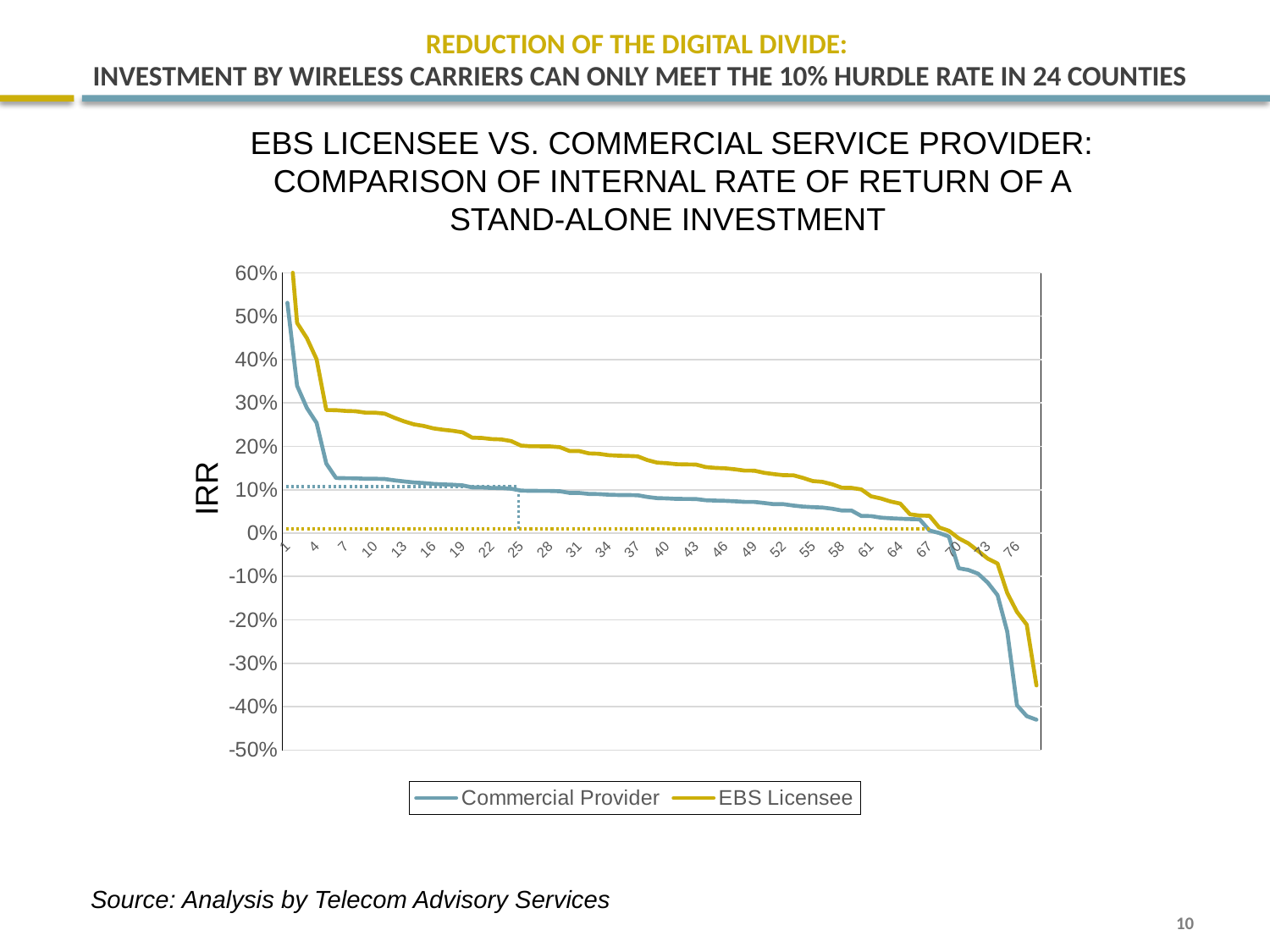

# REDUCTION OF THE DIGITAL DIVIDE: INVESTMENT BY WIRELESS CARRIERS CAN ONLY MEET THE 10% HURDLE RATE IN 24 COUNTIES
EBS LICENSEE VS. COMMERCIAL SERVICE PROVIDER: COMPARISON OF INTERNAL RATE OF RETURN OF A STAND-ALONE INVESTMENT

### Chart

| Category | Commercial Provider | EBS Licensee |
|---|---|---|
| 1 | 0.5309 | 0.7452382477615227 |
| 2 | 0.3396 | 0.48439614986276824 |
| 3 | 0.2886 | 0.44957148649351075 |
| 4 | 0.2541 | 0.400723549895146 |
| 5 | 0.1603 | 0.2837214514656037 |
| 6 | 0.1271 | 0.28342113028518967 |
| 7 | 0.1266 | 0.2816967909971655 |
| 8 | 0.1264 | 0.2808998939643199 |
| 9 | 0.1254 | 0.27773445071489333 |
| 10 | 0.1254 | 0.2775575712983298 |
| 11 | 0.1248 | 0.27548007659104945 |
| 12 | 0.1217 | 0.26581273149056606 |
| 13 | 0.1191 | 0.25759219007077094 |
| 14 | 0.1168 | 0.2507554209839735 |
| 15 | 0.1155 | 0.24706089796097985 |
| 16 | 0.1135 | 0.2414434444079656 |
| 17 | 0.1124 | 0.23834802495119556 |
| 18 | 0.1115 | 0.2358886540815872 |
| 19 | 0.1102 | 0.23235485126965116 |
| 20 | 0.1055 | 0.22007516209302835 |
| 21 | 0.1052 | 0.2193931209644553 |
| 22 | 0.1042 | 0.2168624394631522 |
| 23 | 0.1039 | 0.2159774995591901 |
| 24 | 0.1024 | 0.21219264737334442 |
| 25 | 0.0981 | 0.20179320598233863 |
| 26 | 0.0975 | 0.20020859126416868 |
| 27 | 0.0974 | 0.2000591587677416 |
| 28 | 0.0973 | 0.19982243405545907 |
| 29 | 0.0966 | 0.1981299889012087 |
| 30 | 0.0928 | 0.18929099227780655 |
| 31 | 0.0927 | 0.18915897931511205 |
| 32 | 0.0904 | 0.18376838613563717 |
| 33 | 0.09 | 0.18293445270741104 |
| 34 | 0.0886 | 0.17975388386827307 |
| 35 | 0.088 | 0.17852545867205083 |
| 36 | 0.0878 | 0.17796436162198725 |
| 37 | 0.0874 | 0.17706205727996016 |
| 38 | 0.0835 | 0.16847000753238195 |
| 39 | 0.0807 | 0.16252282280407226 |
| 40 | 0.0801 | 0.1612158169873139 |
| 41 | 0.079 | 0.1589153854682519 |
| 42 | 0.0788 | 0.1584413664688229 |
| 43 | 0.0786 | 0.15813111456201234 |
| 44 | 0.0759 | 0.1523689978930316 |
| 45 | 0.075 | 0.1503967254711509 |
| 46 | 0.0745 | 0.1493894248356169 |
| 47 | 0.0734 | 0.14712671608227135 |
| 48 | 0.072 | 0.14416273230030896 |
| 49 | 0.0719 | 0.14405157874361052 |
| 50 | 0.0695 | 0.1391208124206853 |
| 51 | 0.0668 | 0.1360709313970001 |
| 52 | 0.0667 | 0.13357099522071736 |
| 53 | 0.0636 | 0.13348518259073106 |
| 54 | 0.0612 | 0.12731838403080142 |
| 55 | 0.06 | 0.12002230561294747 |
| 56 | 0.059 | 0.11819597717944696 |
| 57 | 0.0563 | 0.11270293474546023 |
| 58 | 0.0521 | 0.1046539062904599 |
| 59 | 0.052 | 0.10432096679773206 |
| 60 | 0.0396 | 0.10074445488391581 |
| 61 | 0.0394 | 0.08497904440115733 |
| 62 | 0.0358 | 0.07996173989682309 |
| 63 | 0.0343 | 0.07299122029716432 |
| 64 | 0.0333 | 0.06813142501255998 |
| 65 | 0.0324 | 0.04353690977852587 |
| 66 | 0.0318 | 0.04052254132037336 |
| 67 | 0.0062 | 0.04000166738779387 |
| 68 | 0.0003 | 0.013179329938791895 |
| 69 | -0.008 | 0.005456752696150202 |
| 70 | -0.081 | -0.01194205282755434 |
| 71 | -0.0849 | -0.023640893710239586 |
| 72 | -0.0935 | -0.0410390798110879 |
| 73 | -0.1143 | -0.05886310927098659 |
| 74 | -0.1429 | -0.07022458734990311 |
| 75 | -0.2269 | -0.13815943181137547 |
| 76 | -0.3966 | -0.1816953353191535 |
| 77 | -0.4218 | -0.2110627482507461 |
| 78 | -0.43 | -0.35108911690282785 |
IRR
Source: Analysis by Telecom Advisory Services